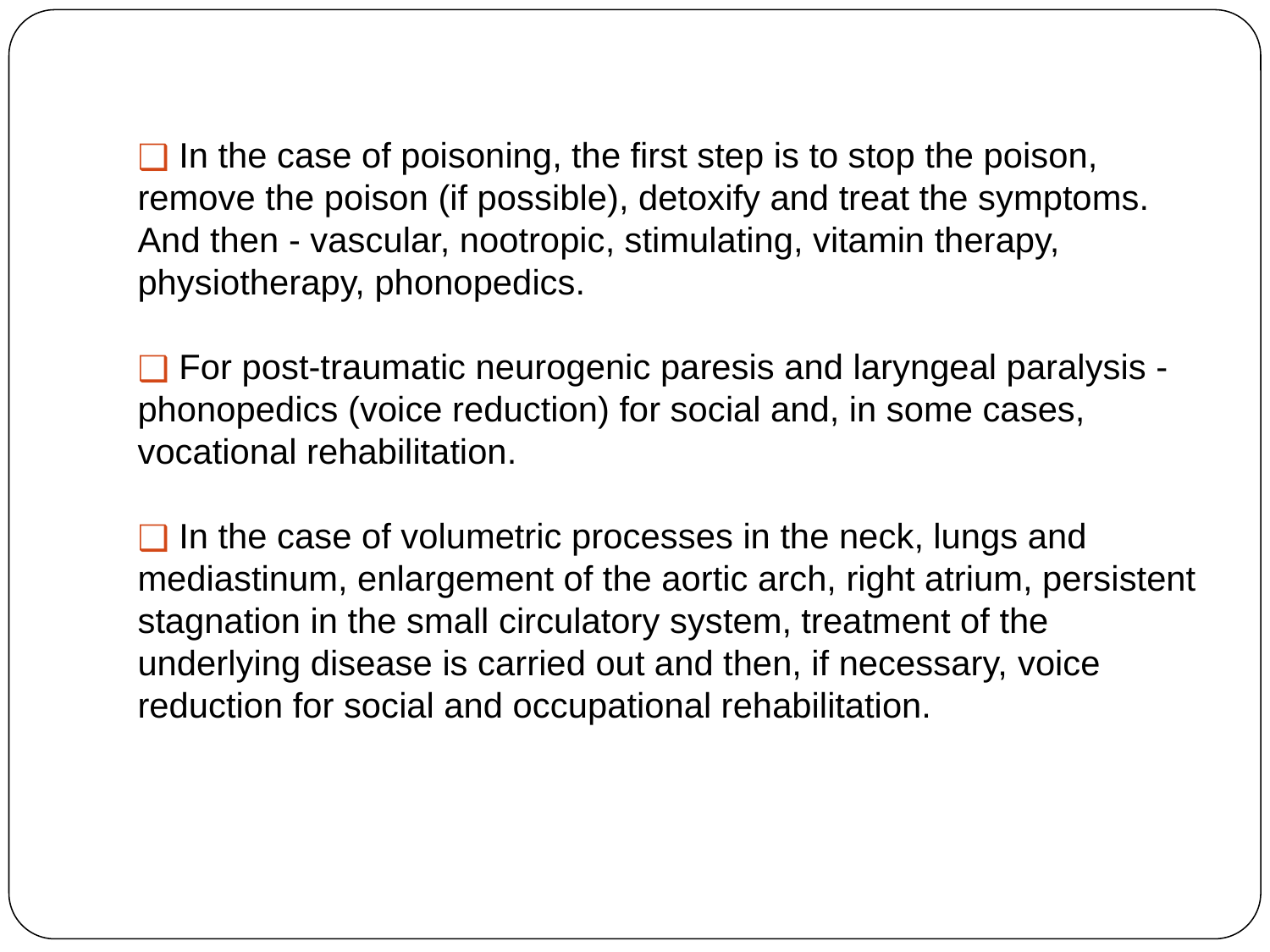

#
 In the case of poisoning, the first step is to stop the poison, remove the poison (if possible), detoxify and treat the symptoms. And then - vascular, nootropic, stimulating, vitamin therapy, physiotherapy, phonopedics.

 For post-traumatic neurogenic paresis and laryngeal paralysis - phonopedics (voice reduction) for social and, in some cases, vocational rehabilitation.

 In the case of volumetric processes in the neck, lungs and mediastinum, enlargement of the aortic arch, right atrium, persistent stagnation in the small circulatory system, treatment of the underlying disease is carried out and then, if necessary, voice reduction for social and occupational rehabilitation.